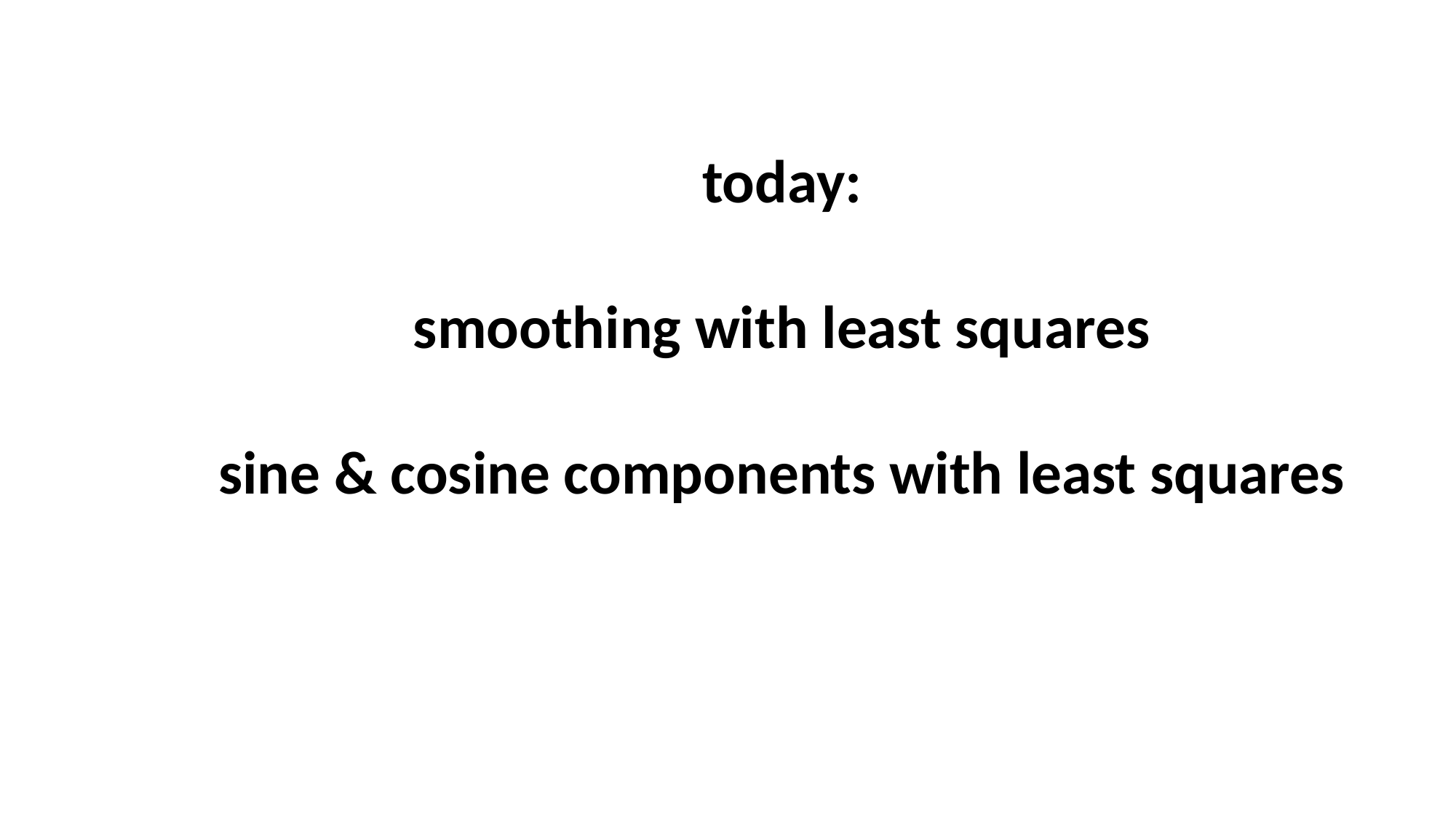

today:

smoothing with least squares

sine & cosine components with least squares